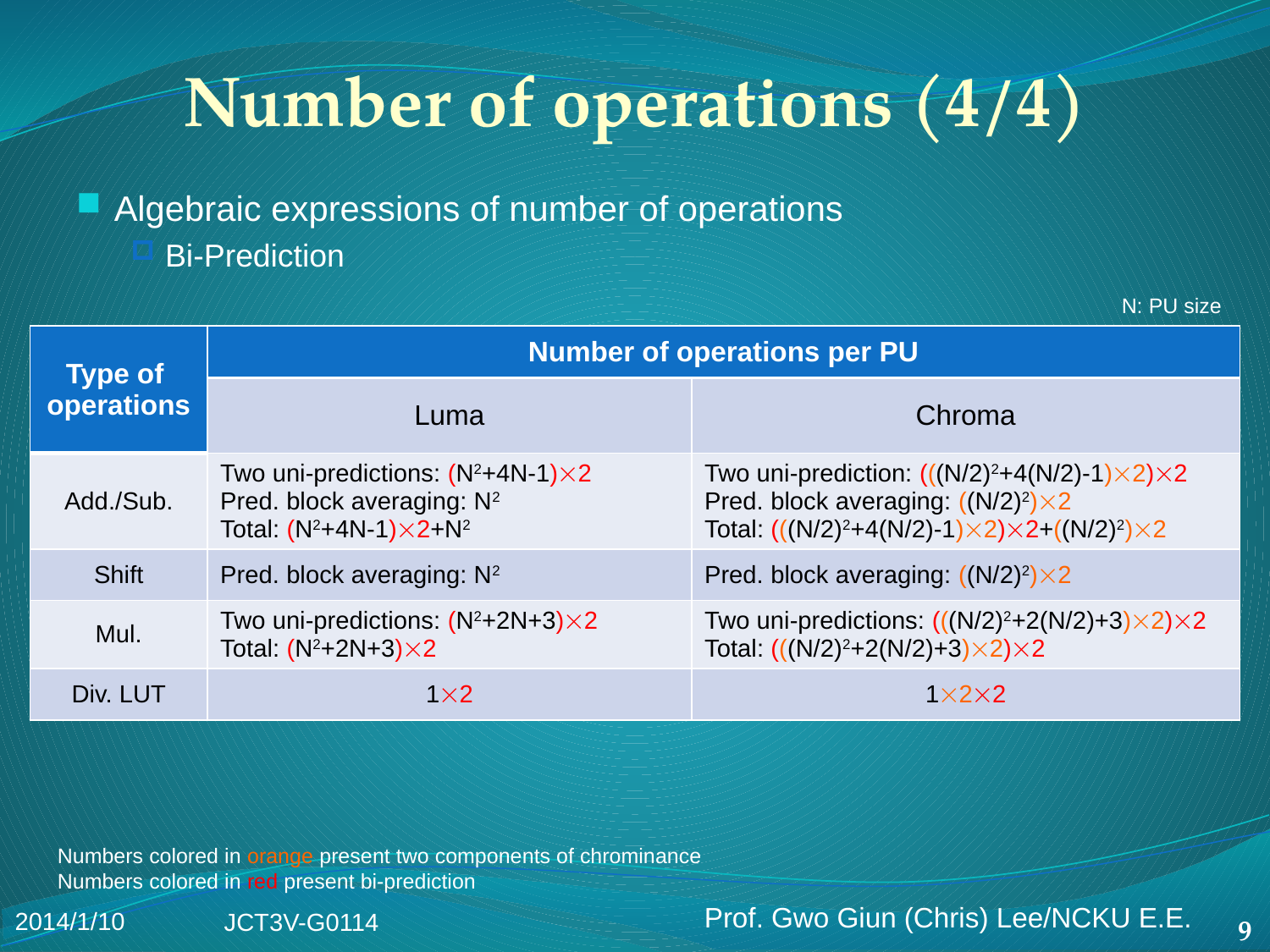

# Number of operations (4/4)
Algebraic expressions of number of operations
Bi-Prediction
N: PU size
| Type of operations | Number of operations per PU |  |
| --- | --- | --- |
|  | Luma | Chroma |
| Add./Sub. | Two uni-predictions: (N2+4N-1)×2 Pred. block averaging: N2 Total: (N2+4N-1)×2+N2 | Two uni-prediction: (((N/2)2+4(N/2)-1)×2)×2 Pred. block averaging: ((N/2)2)×2 Total: (((N/2)2+4(N/2)-1)×2)×2+((N/2)2)×2 |
| Shift | Pred. block averaging: N2 | Pred. block averaging: ((N/2)2)×2 |
| Mul. | Two uni-predictions: (N2+2N+3)×2 Total: (N2+2N+3)×2 | Two uni-predictions: (((N/2)2+2(N/2)+3)×2)×2 Total: (((N/2)2+2(N/2)+3)×2)×2 |
| Div. LUT | 1×2 | 1×2×2 |
Numbers colored in orange present two components of chrominance
Numbers colored in red present bi-prediction
2014/1/10
JCT3V-G0114
9